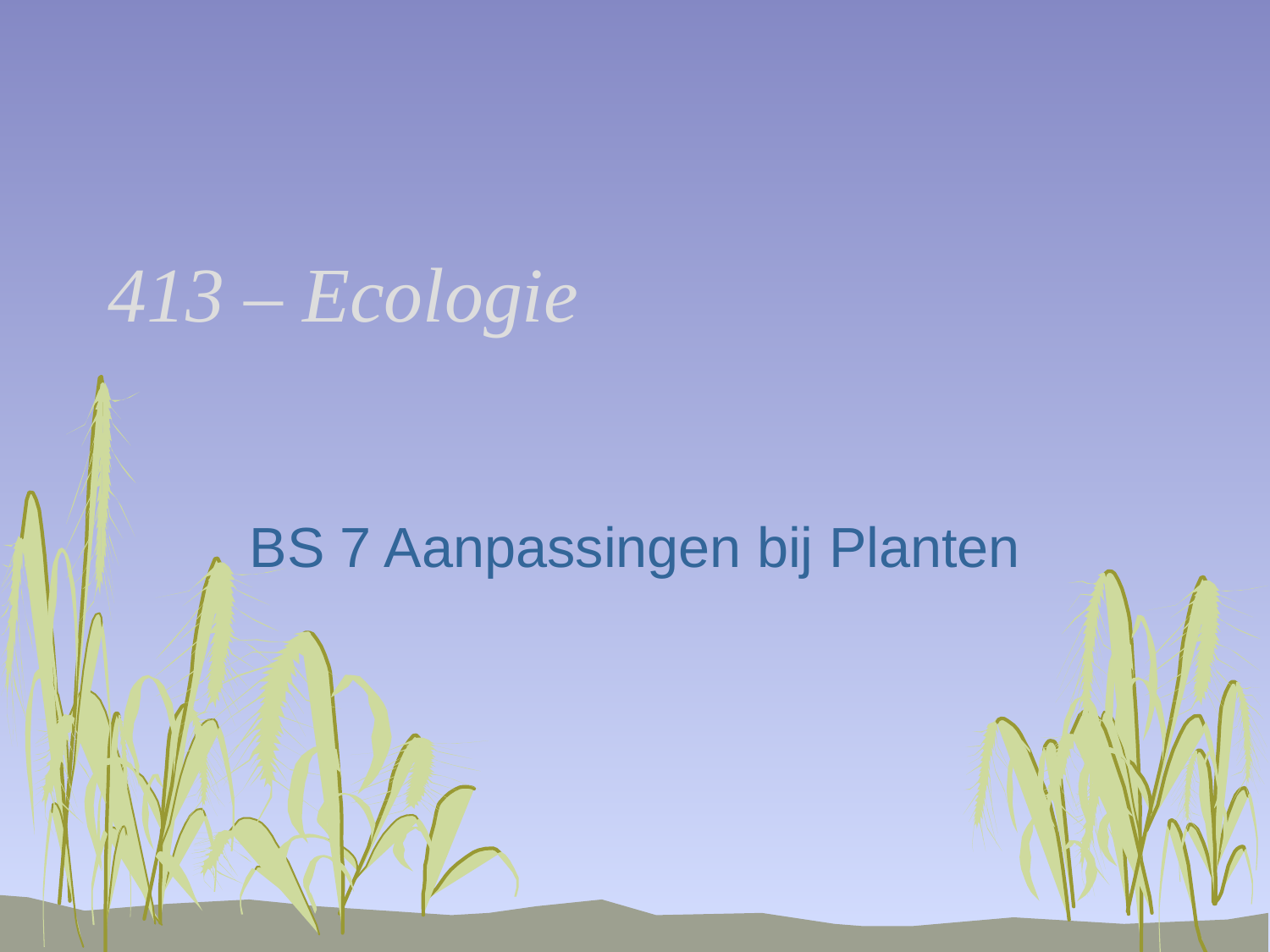

# 413 – Ecologie
BS 7 Aanpassingen bij Planten